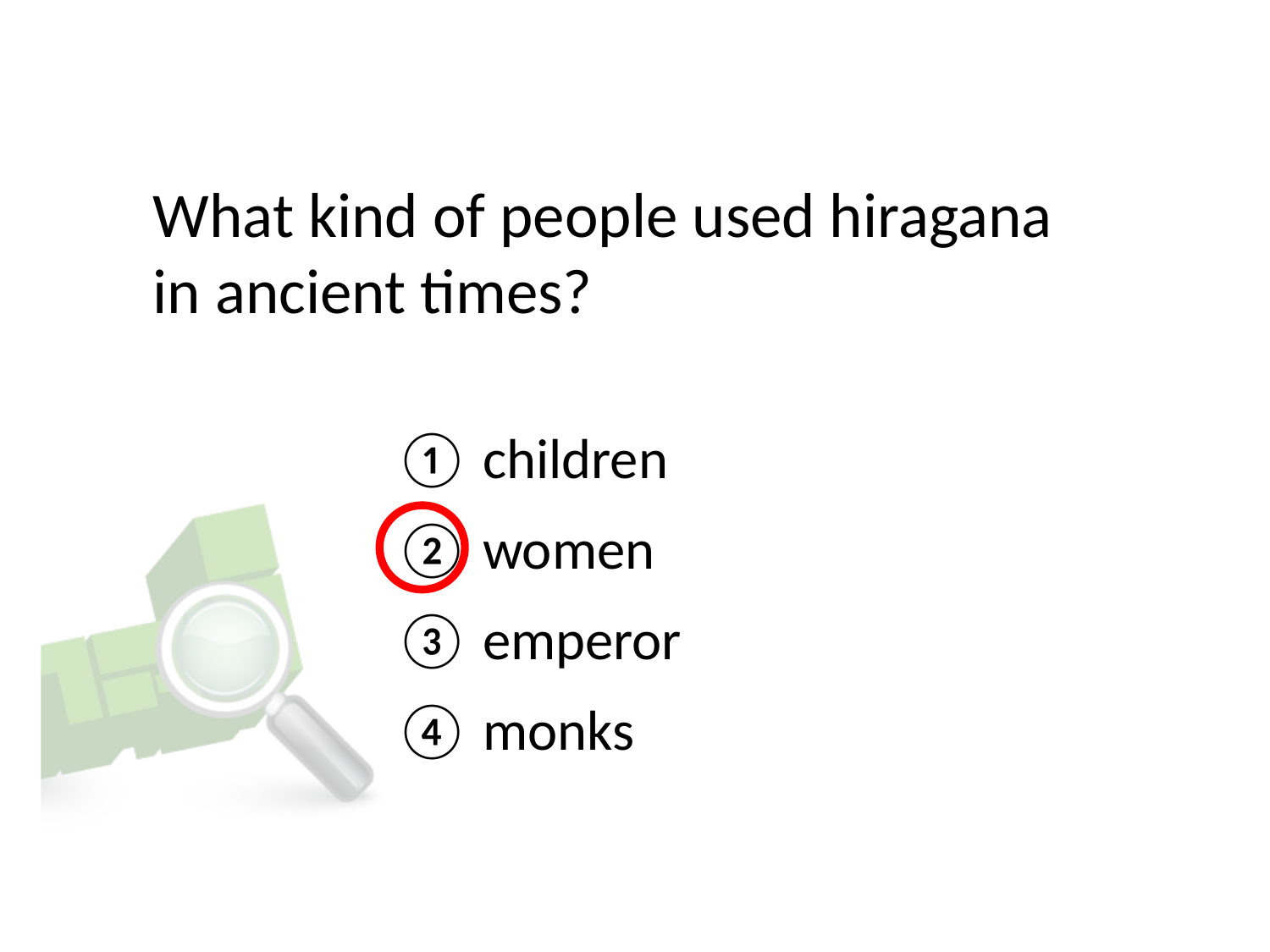

# What kind of people used hiragana in ancient times?
① children
② women
③ emperor
④ monks